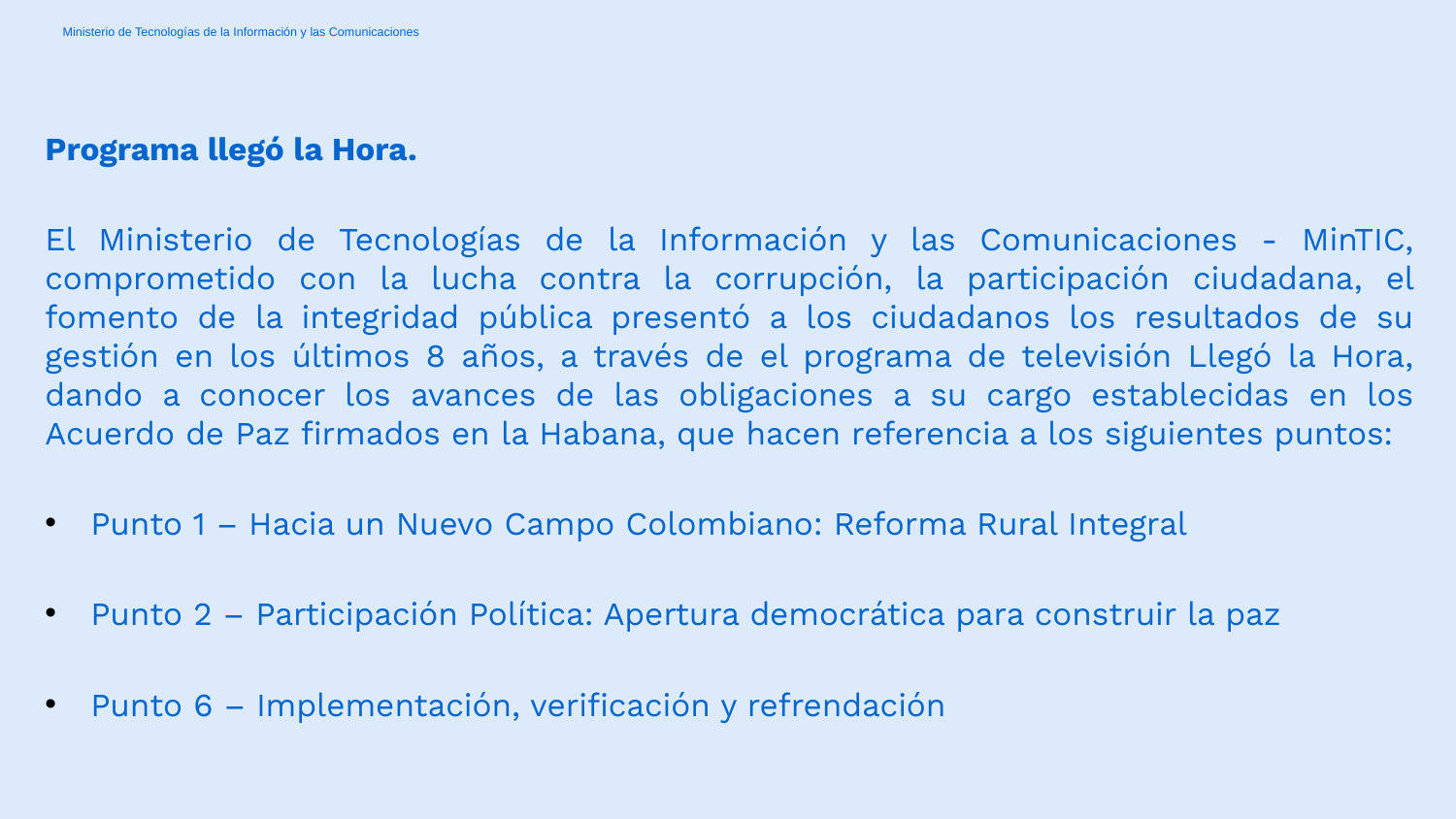

Programa llegó la Hora.

El Ministerio de Tecnologías de la Información y las Comunicaciones - MinTIC, comprometido con la lucha contra la corrupción, la participación ciudadana, el fomento de la integridad pública presentó a los ciudadanos los resultados de su gestión en los últimos 8 años, a través de el programa de televisión Llegó la Hora, dando a conocer los avances de las obligaciones a su cargo establecidas en los Acuerdo de Paz firmados en la Habana, que hacen referencia a los siguientes puntos:

Punto 1 – Hacia un Nuevo Campo Colombiano: Reforma Rural Integral

Punto 2 – Participación Política: Apertura democrática para construir la paz

Punto 6 – Implementación, verificación y refrendación